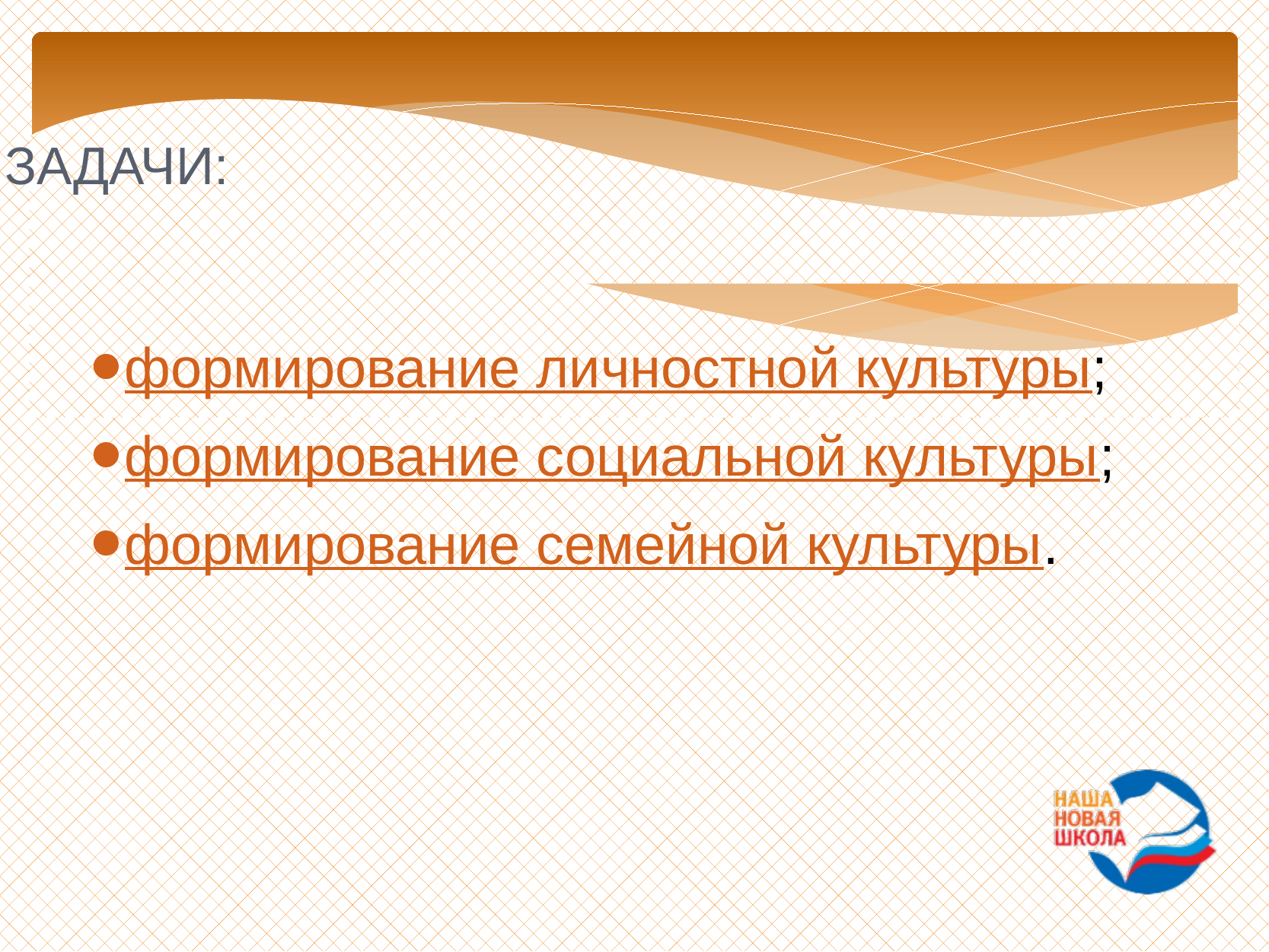

ЗАДАЧИ:
формирование личностной культуры;
формирование социальной культуры;
формирование семейной культуры.